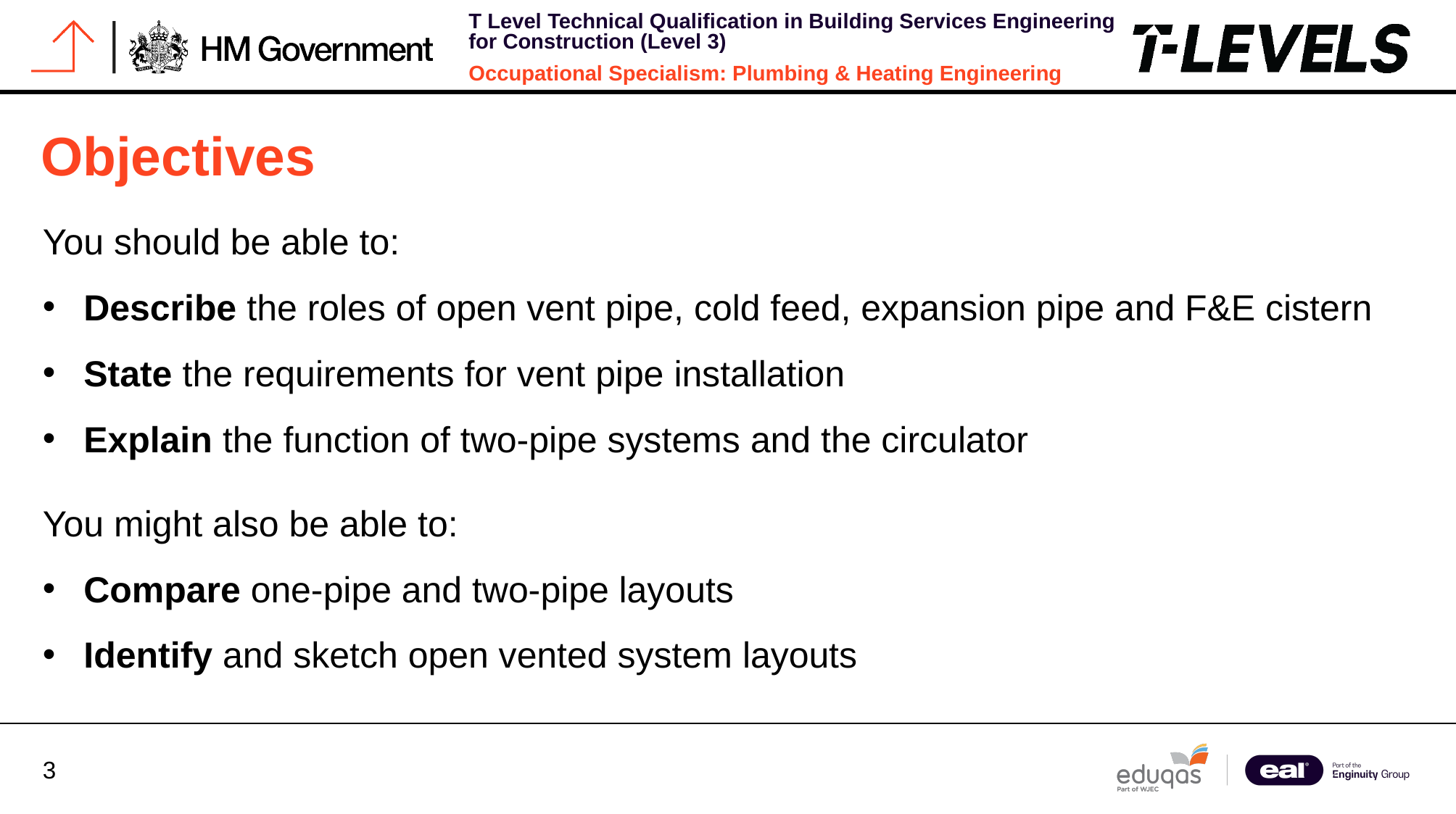

# Objectives
You should be able to:
Describe the roles of open vent pipe, cold feed, expansion pipe and F&E cistern
State the requirements for vent pipe installation
Explain the function of two-pipe systems and the circulator
You might also be able to:
Compare one-pipe and two-pipe layouts
Identify and sketch open vented system layouts